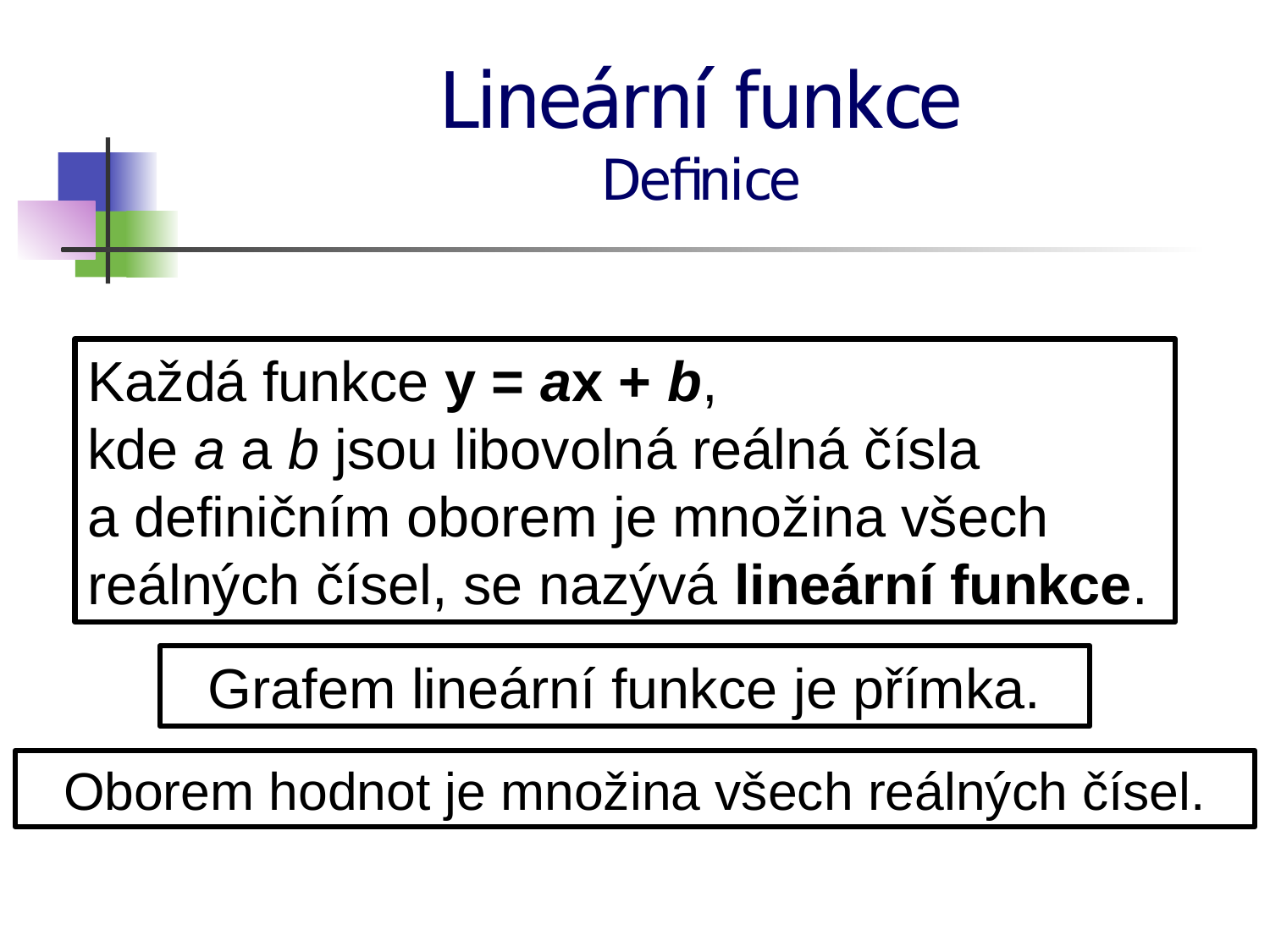

# Lineární funkce Definice
Každá funkce y = ax + b,
kde a a b jsou libovolná reálná čísla
a definičním oborem je množina všech reálných čísel, se nazývá lineární funkce.
Grafem lineární funkce je přímka.
Oborem hodnot je množina všech reálných čísel.